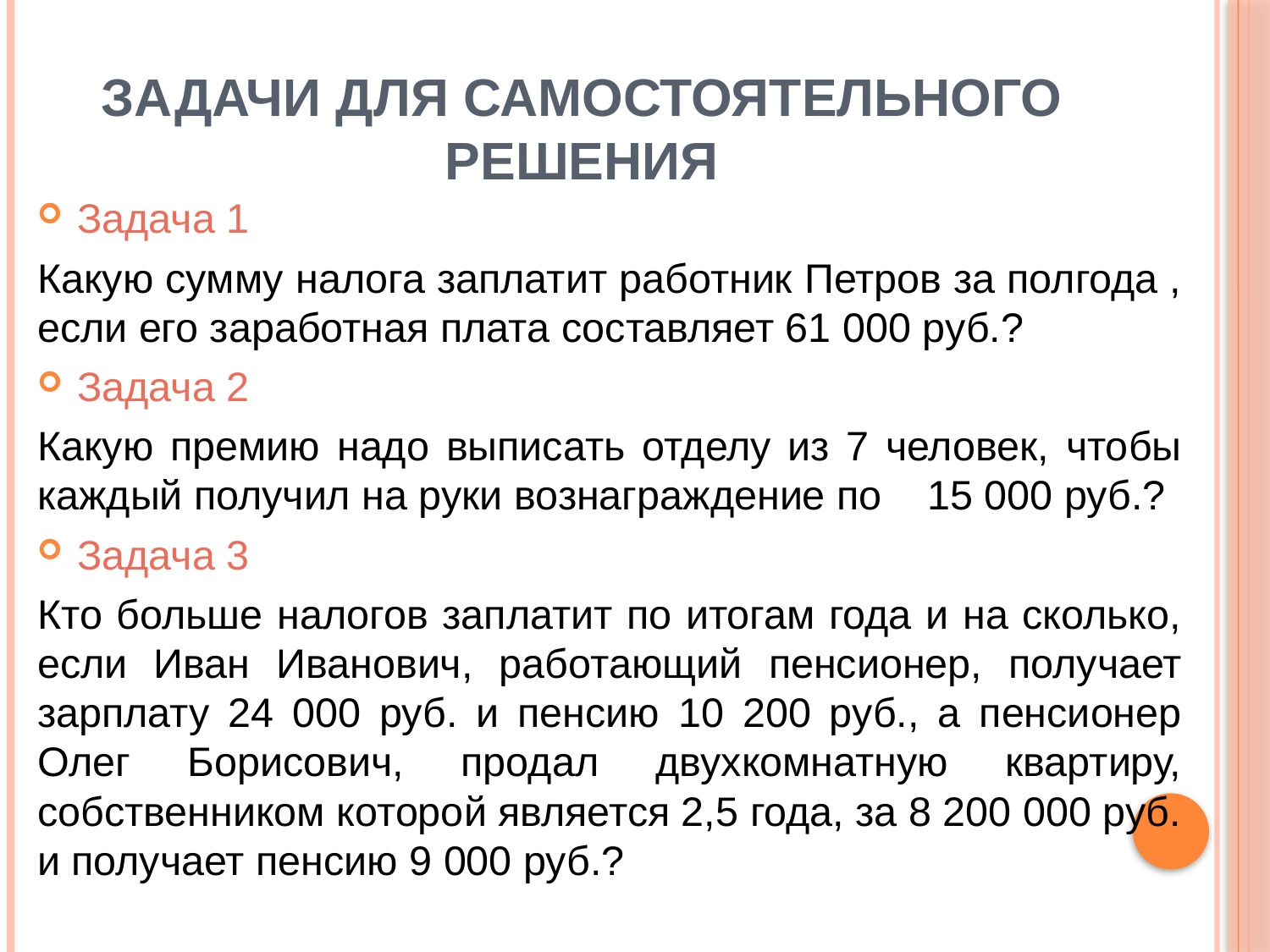

# Задачи для самостоятельного решения
Задача 1
Какую сумму налога заплатит работник Петров за полгода , если его заработная плата составляет 61 000 руб.?
Задача 2
Какую премию надо выписать отделу из 7 человек, чтобы каждый получил на руки вознаграждение по    15 000 руб.?
Задача 3
Кто больше налогов заплатит по итогам года и на сколько, если Иван Иванович, работающий пенсионер, получает зарплату 24 000 руб. и пенсию 10 200 руб., а пенсионер Олег Борисович, продал двухкомнатную квартиру, собственником которой является 2,5 года, за 8 200 000 руб. и получает пенсию 9 000 руб.?